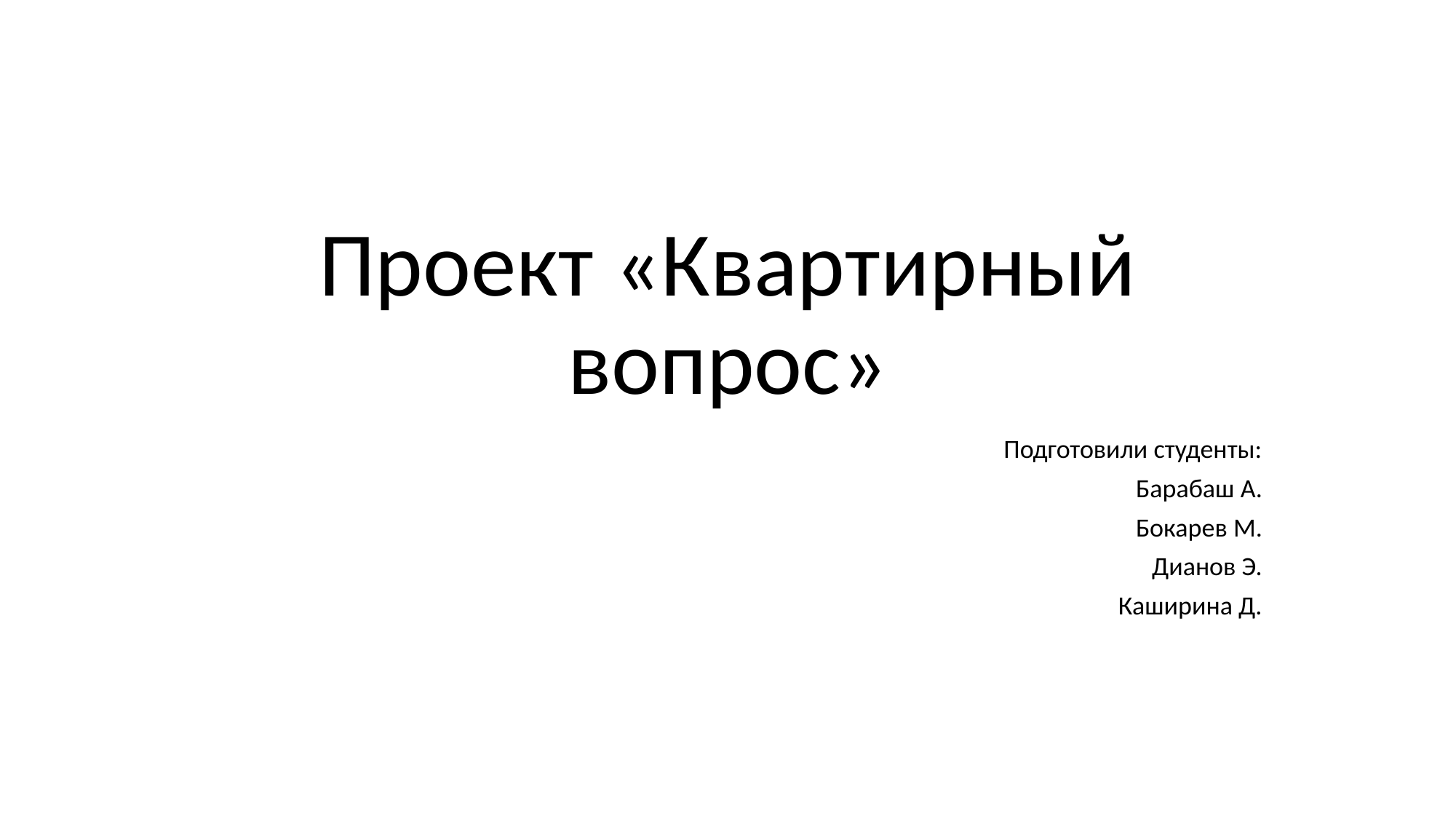

# Проект «Квартирный вопрос»
Подготовили студенты:
Барабаш А.
Бокарев М.
Дианов Э.
Каширина Д.